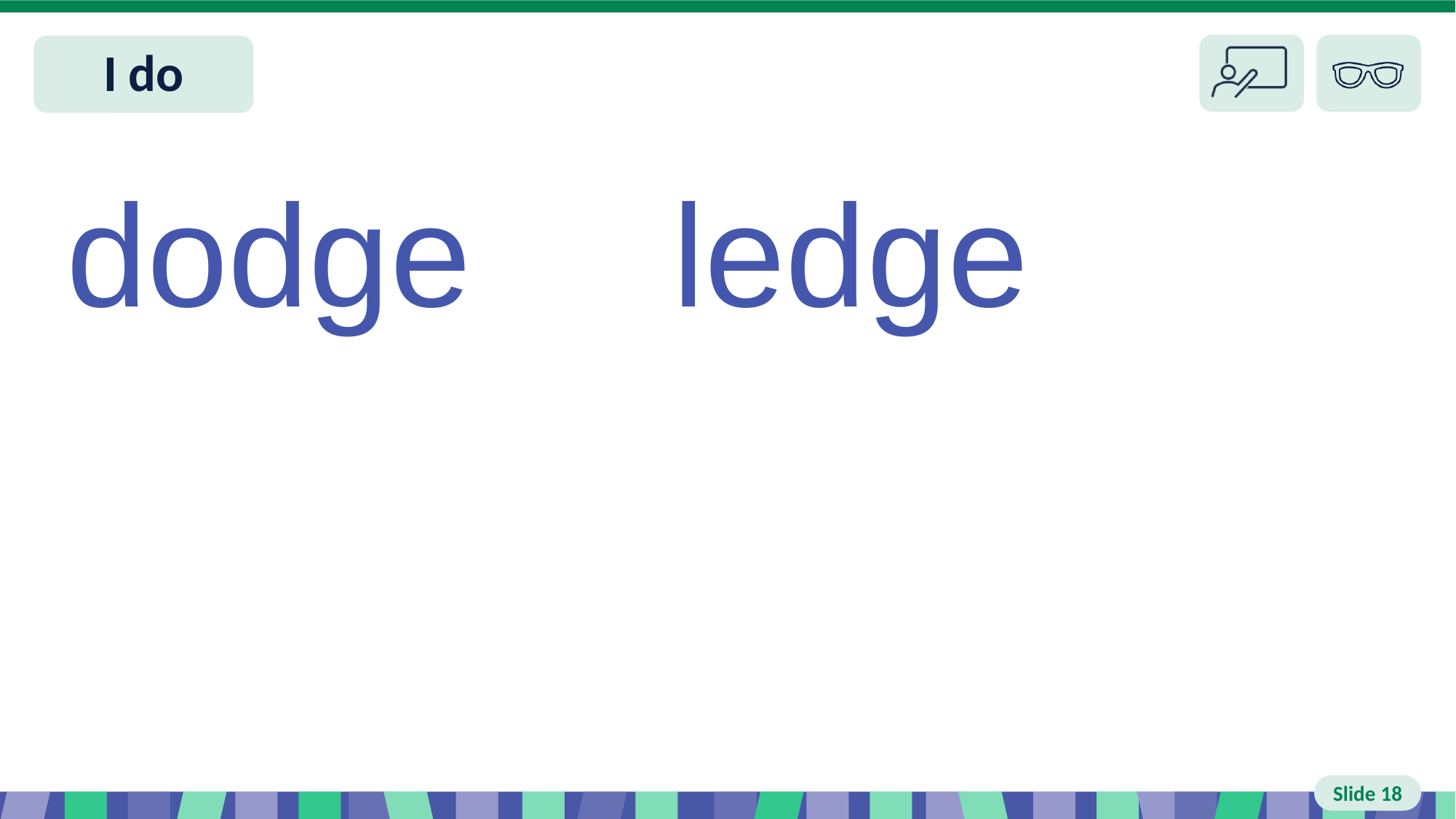

# Slide 18 I do
dodge     ledge